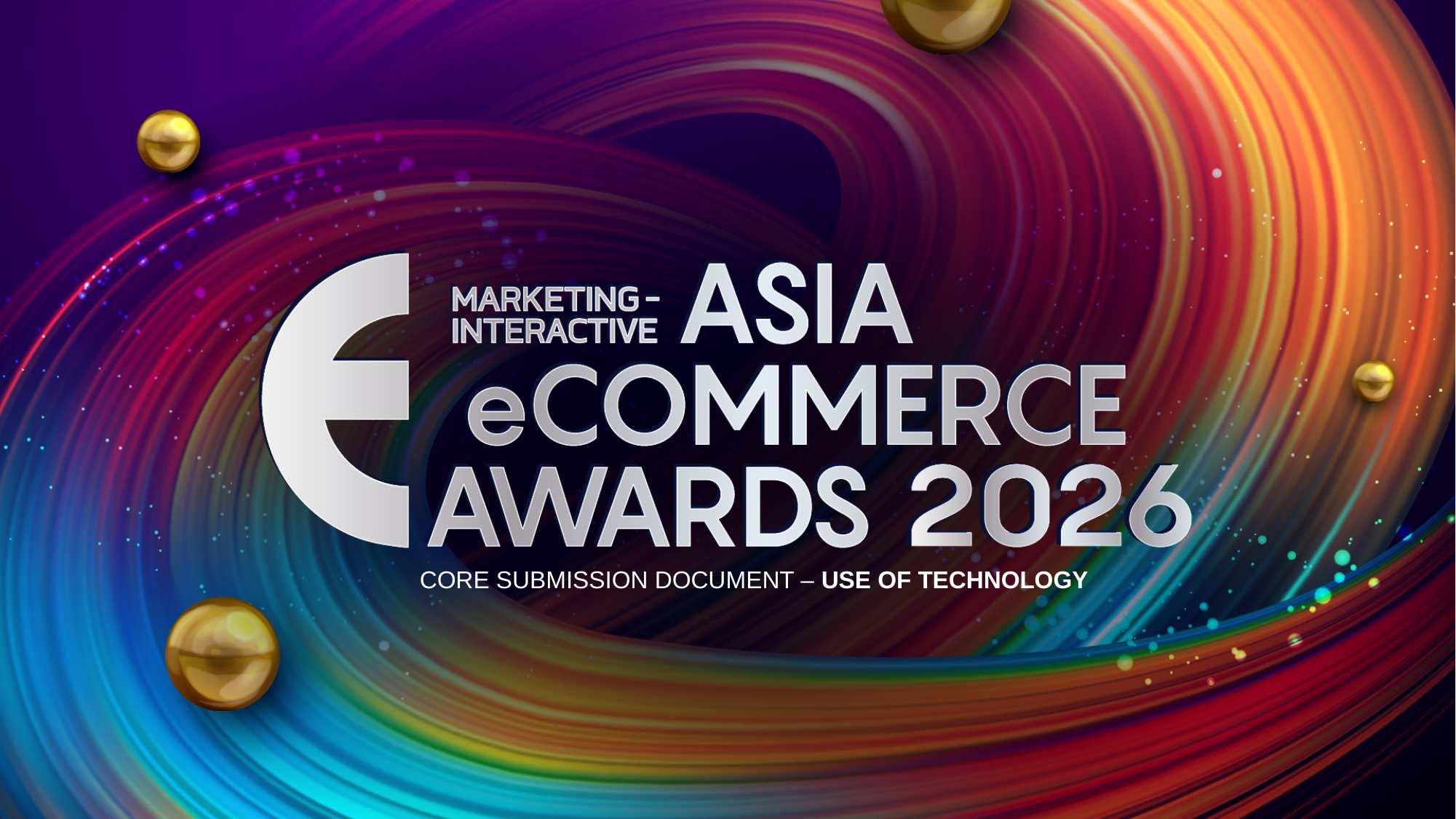

CORE SUBMISSION DOCUMENT – USE OF TECHNOLOGY